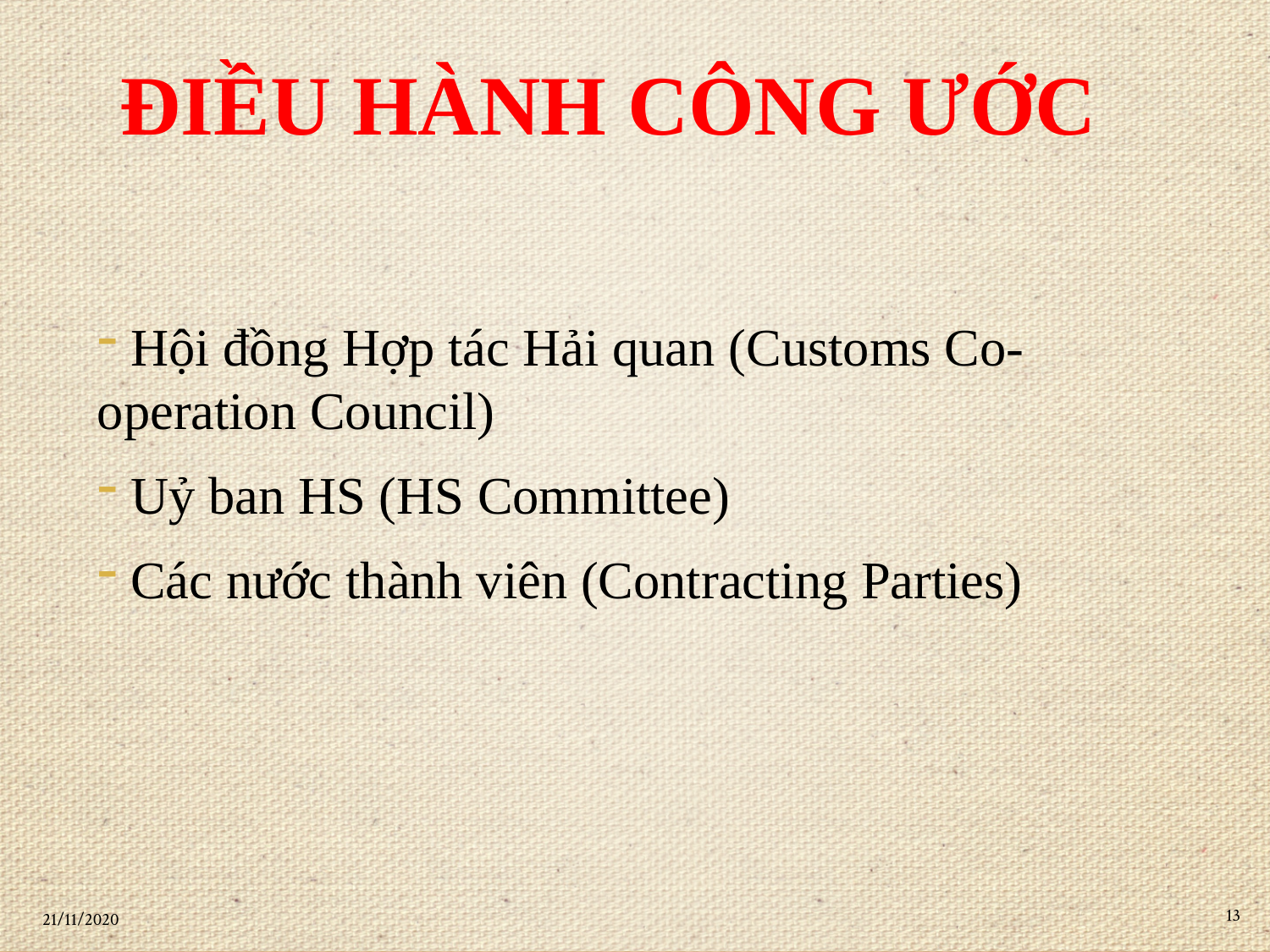

# ĐIỀU HÀNH CÔNG ƯỚC
 Hội đồng Hợp tác Hải quan (Customs Co-operation Council)
 Uỷ ban HS (HS Committee)
 Các nước thành viên (Contracting Parties)

13
21/11/2020